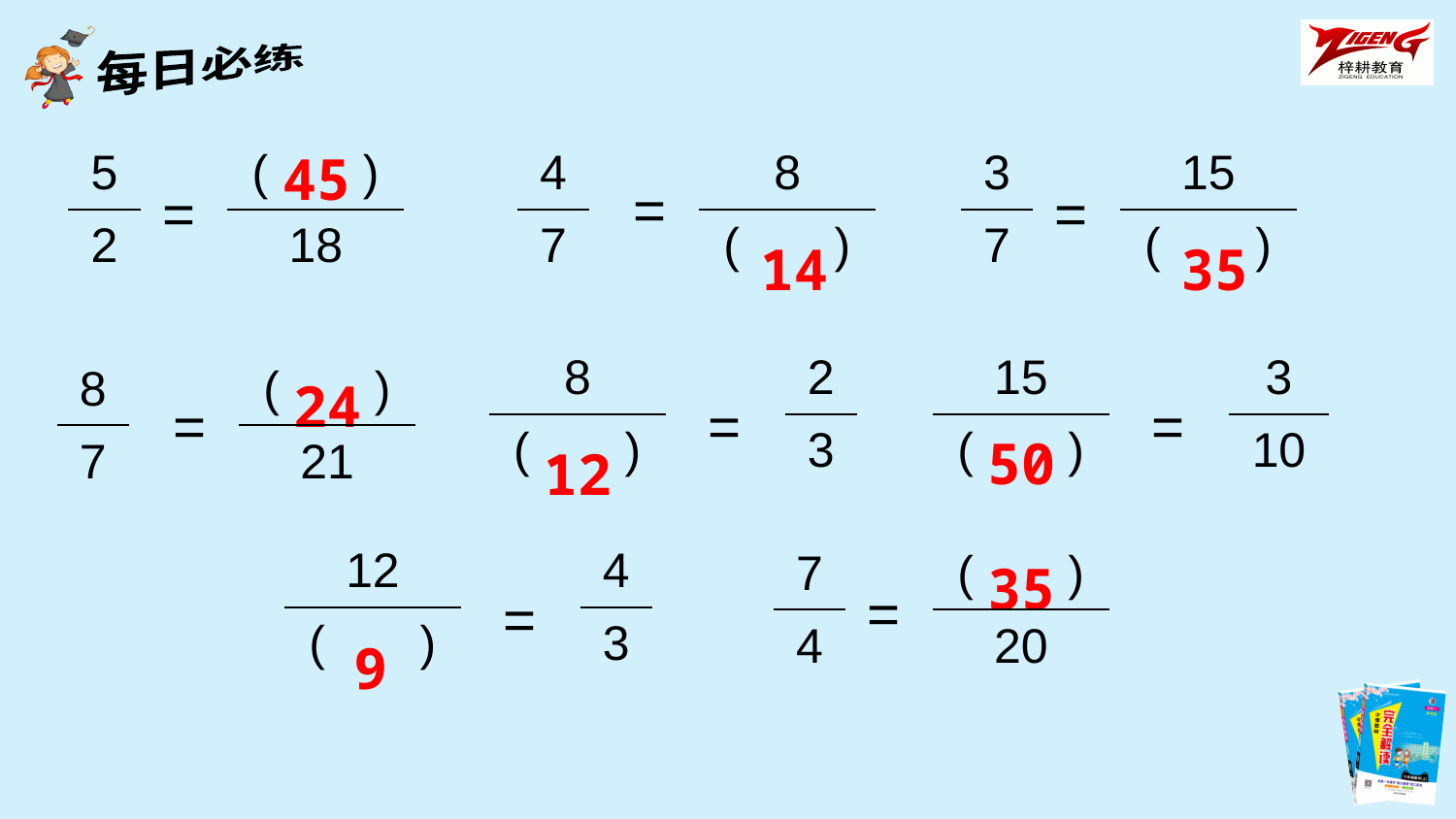

45
| 5 |
| --- |
| 2 |
| ( ) |
| --- |
| 18 |
| 4 |
| --- |
| 7 |
| 8 |
| --- |
| ( ) |
| 3 |
| --- |
| 7 |
| 15 |
| --- |
| ( ) |
=
=
=
14
35
24
| 8 |
| --- |
| ( ) |
| 2 |
| --- |
| 3 |
| 15 |
| --- |
| ( ) |
| 3 |
| --- |
| 10 |
| 8 |
| --- |
| 7 |
| ( ) |
| --- |
| 21 |
=
=
=
50
12
35
| 12 |
| --- |
| ( ) |
| 4 |
| --- |
| 3 |
| 7 |
| --- |
| 4 |
| ( ) |
| --- |
| 20 |
=
=
9